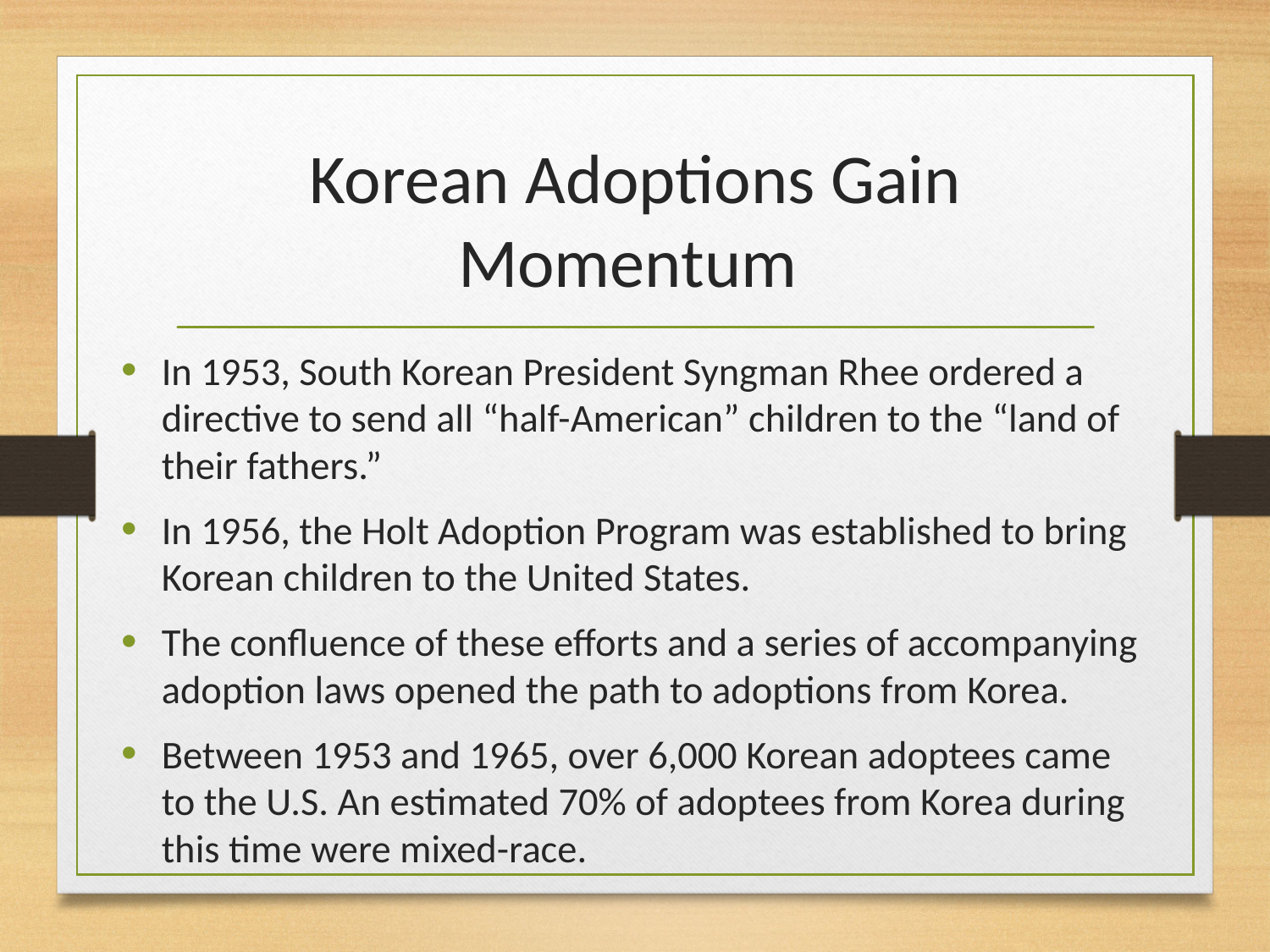

# Korean Adoptions Gain Momentum
In 1953, South Korean President Syngman Rhee ordered a directive to send all “half-American” children to the “land of their fathers.”
In 1956, the Holt Adoption Program was established to bring Korean children to the United States.
The confluence of these efforts and a series of accompanying adoption laws opened the path to adoptions from Korea.
Between 1953 and 1965, over 6,000 Korean adoptees came to the U.S. An estimated 70% of adoptees from Korea during this time were mixed-race.